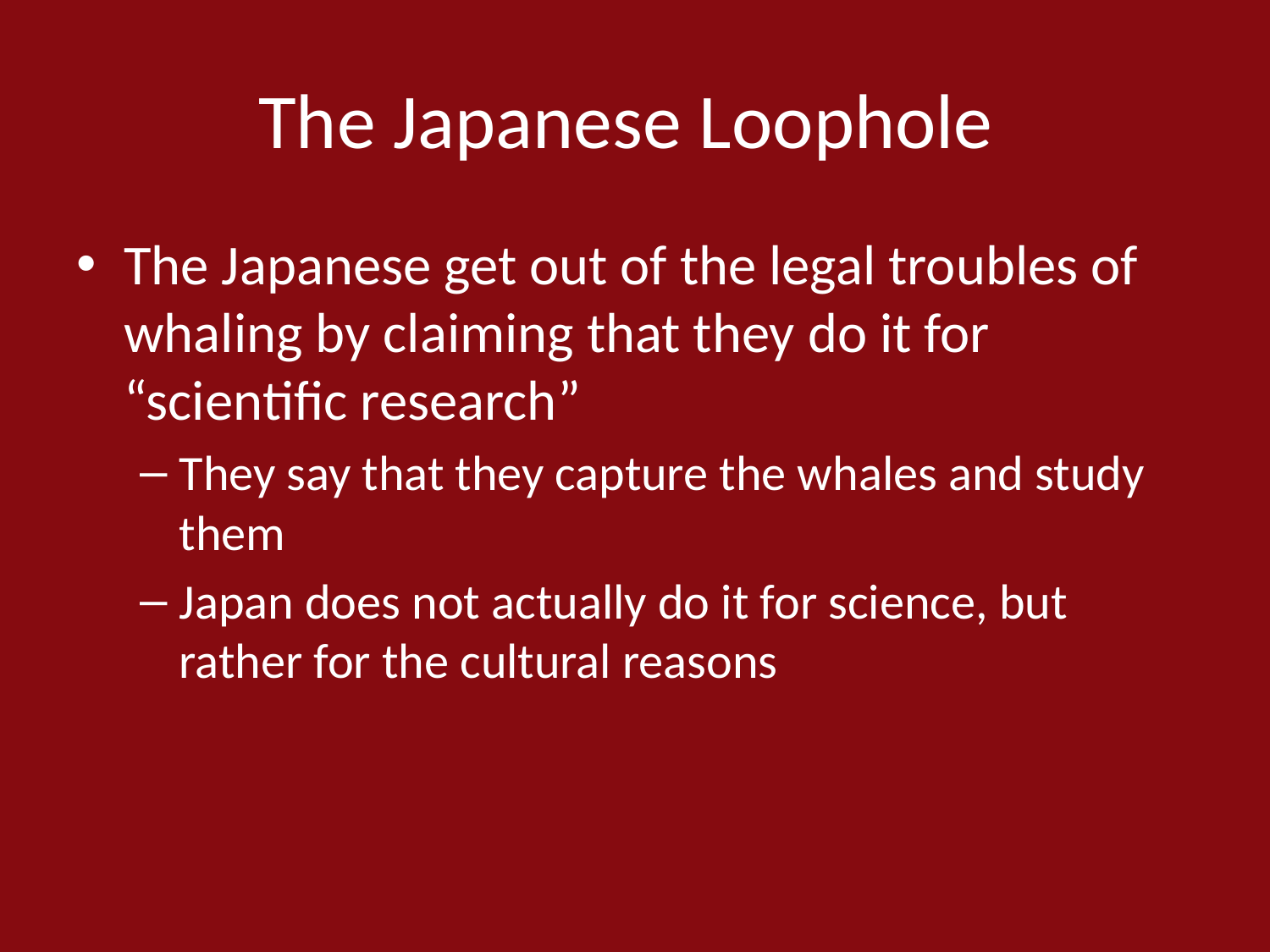

# The Japanese Loophole
The Japanese get out of the legal troubles of whaling by claiming that they do it for “scientific research”
They say that they capture the whales and study them
Japan does not actually do it for science, but rather for the cultural reasons